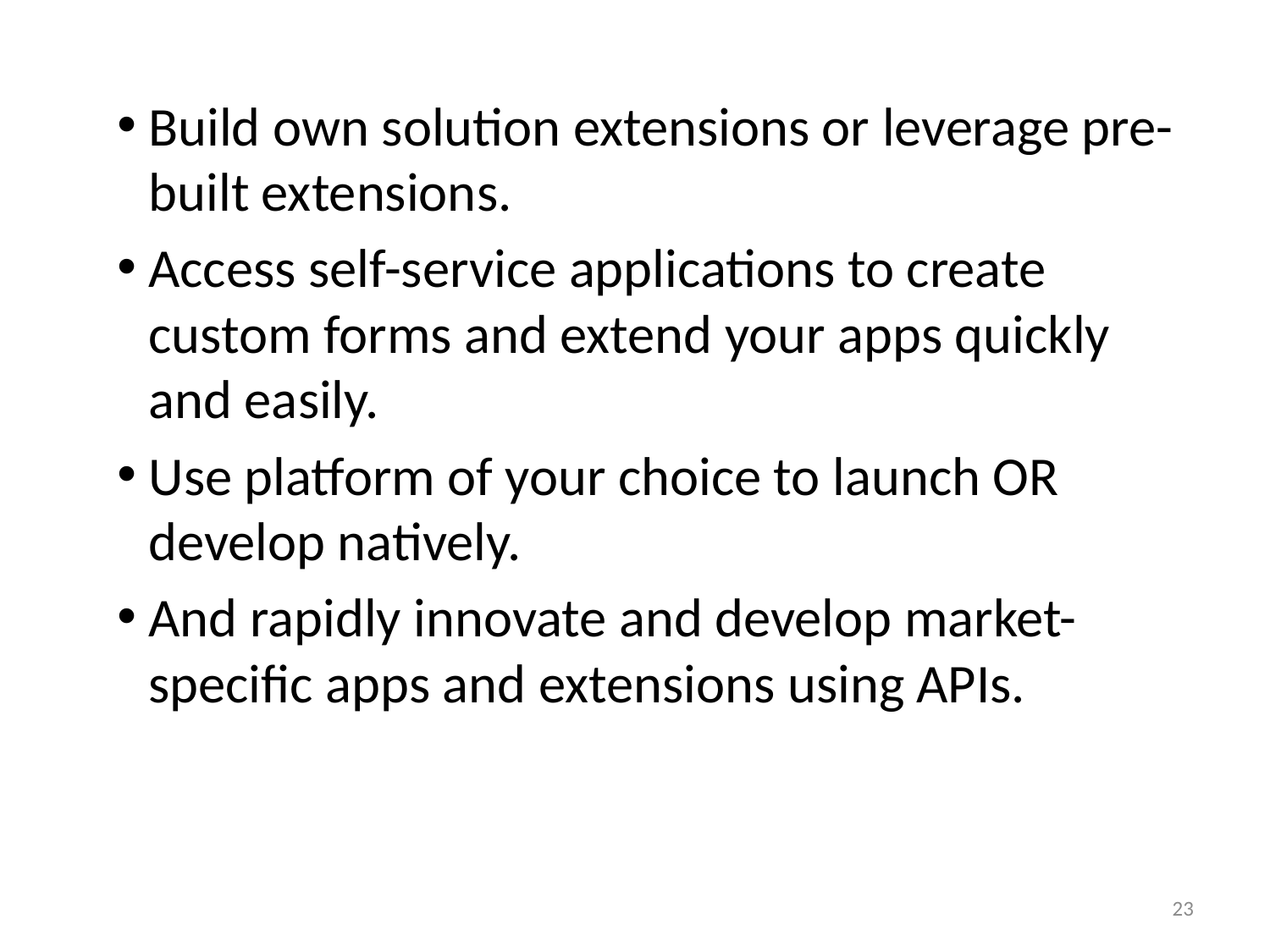

Build own solution extensions or leverage pre-built extensions.
Access self-service applications to create custom forms and extend your apps quickly and easily.
Use platform of your choice to launch OR develop natively.
And rapidly innovate and develop market-specific apps and extensions using APIs.

23